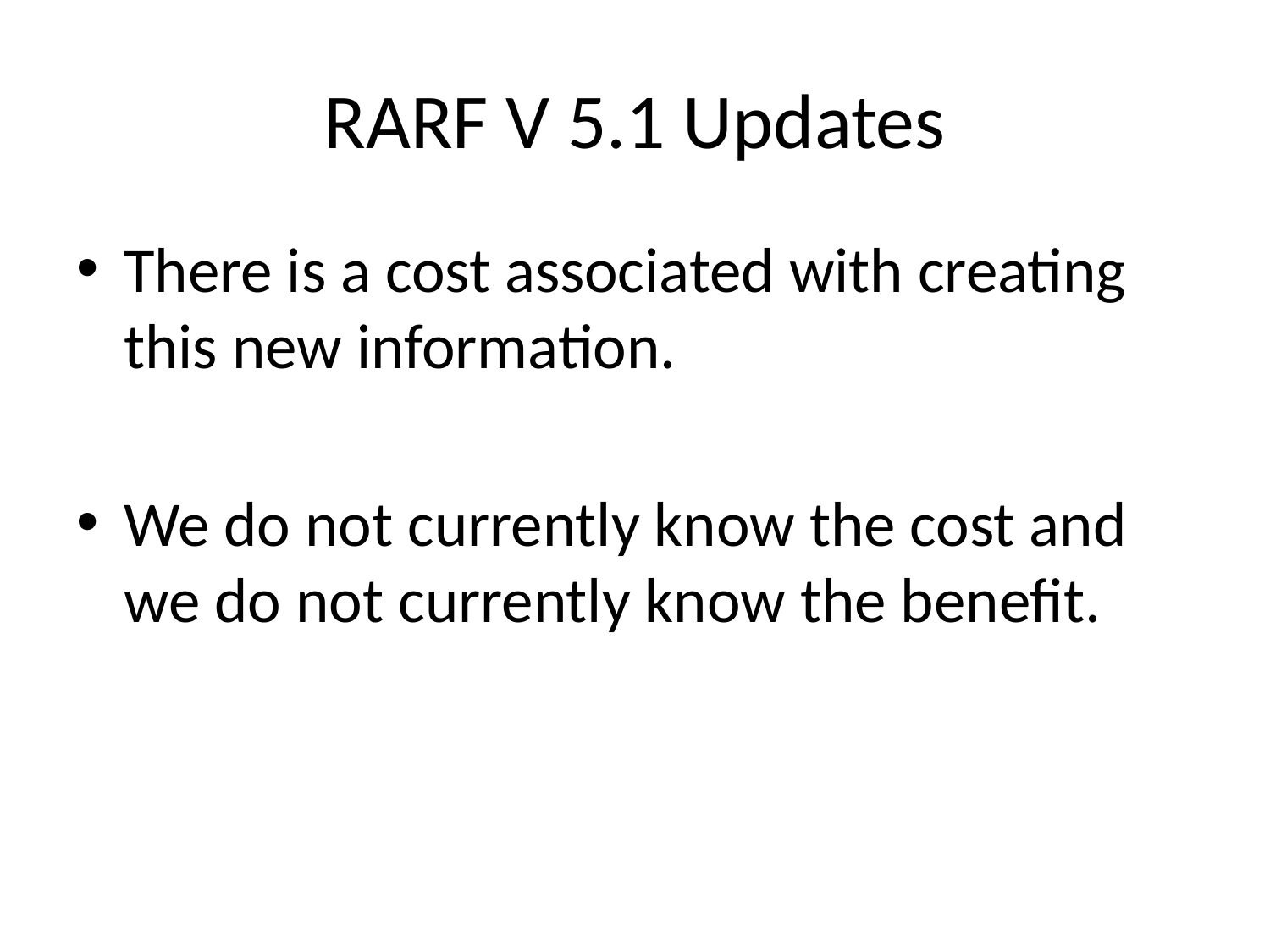

# RARF V 5.1 Updates
There is a cost associated with creating this new information.

We do not currently know the cost and we do not currently know the benefit.